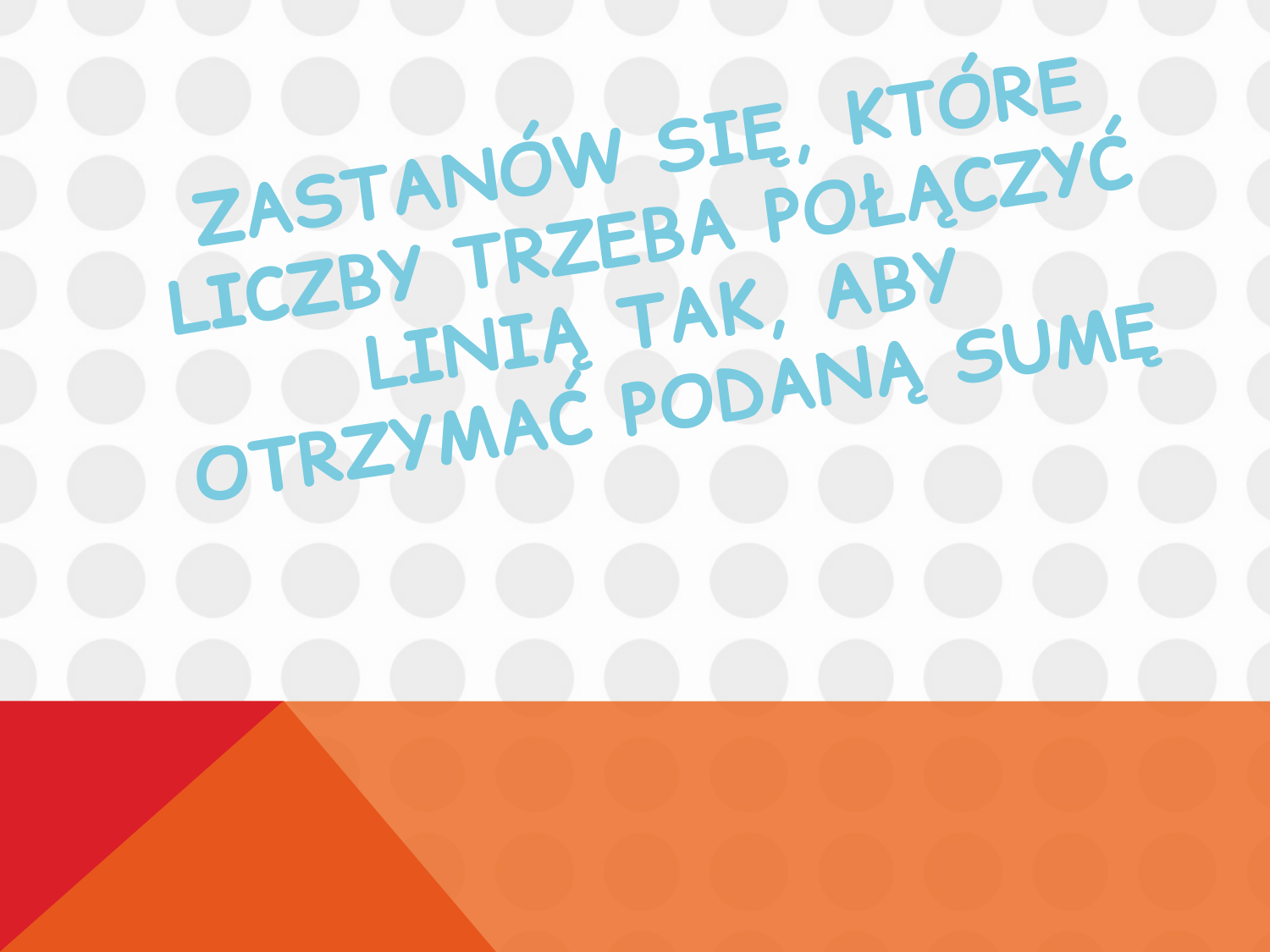

# Zastanów się, które liczby trzeba Połączyć linią tak, aby otrzymać podaną sumę